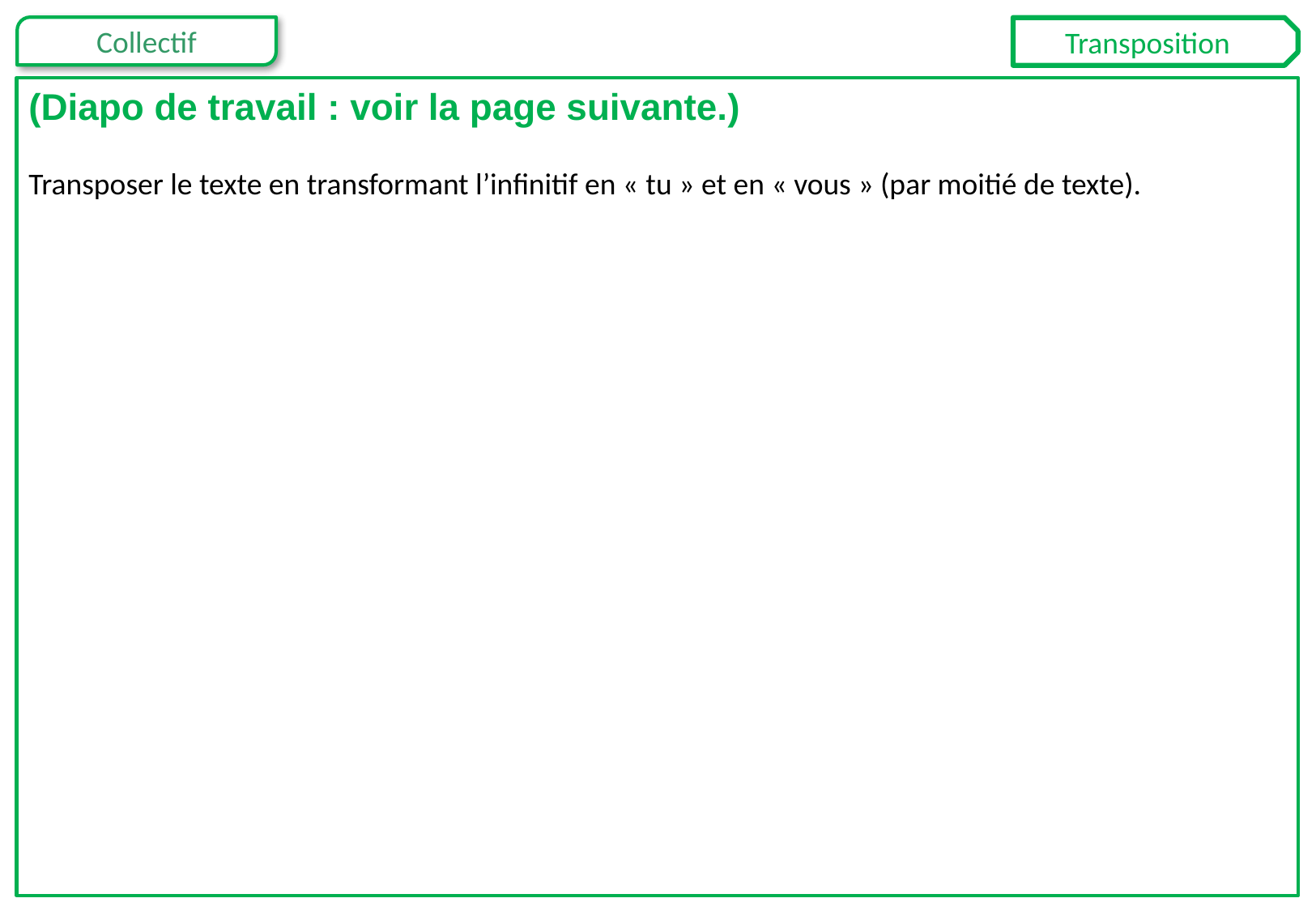

Transposition
(Diapo de travail : voir la page suivante.)

Transposer le texte en transformant l’infinitif en « tu » et en « vous » (par moitié de texte).